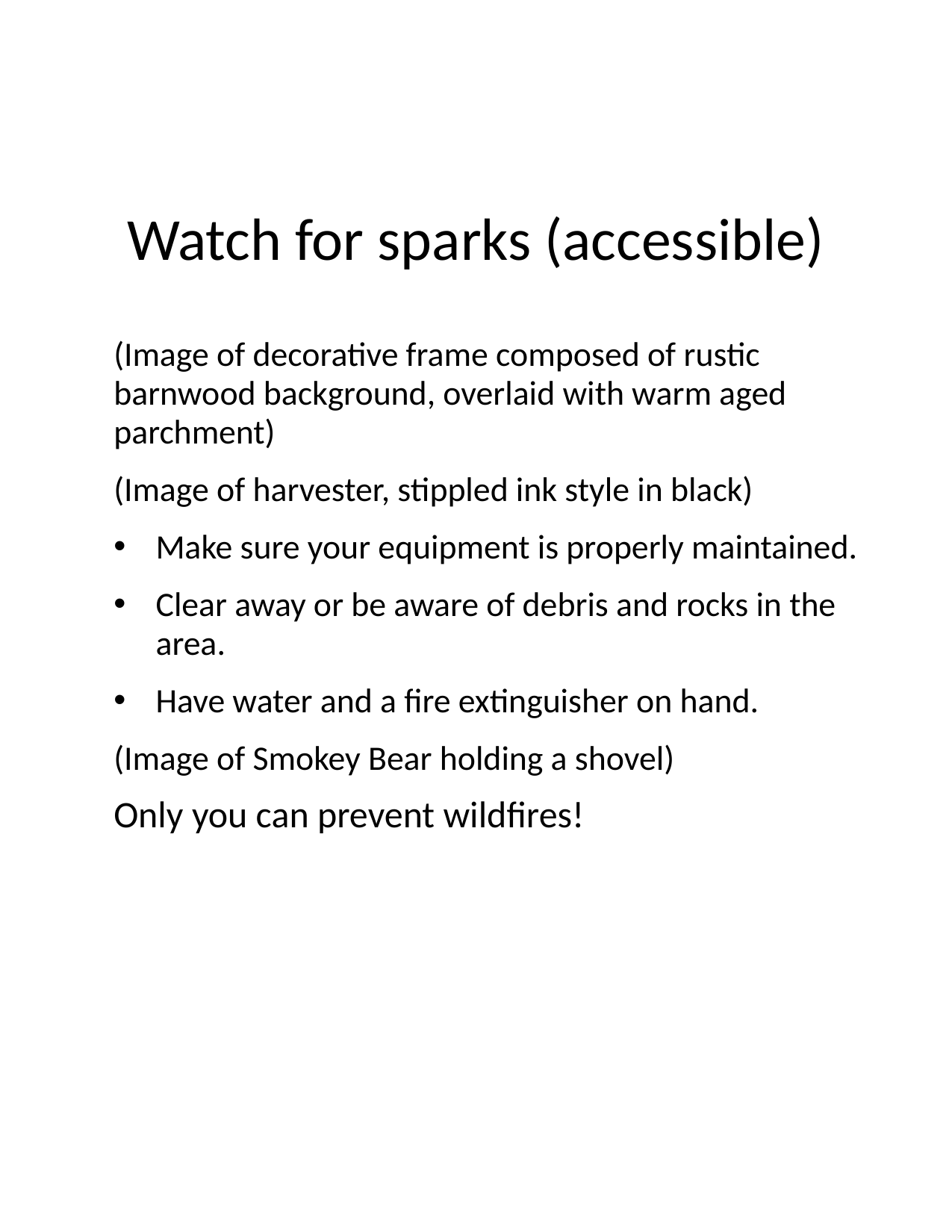

# Watch for sparks (accessible)
(Image of decorative frame composed of rustic barnwood background, overlaid with warm aged parchment)
(Image of harvester, stippled ink style in black)
Make sure your equipment is properly maintained.
Clear away or be aware of debris and rocks in the area.
Have water and a fire extinguisher on hand.
(Image of Smokey Bear holding a shovel)
Only you can prevent wildfires!